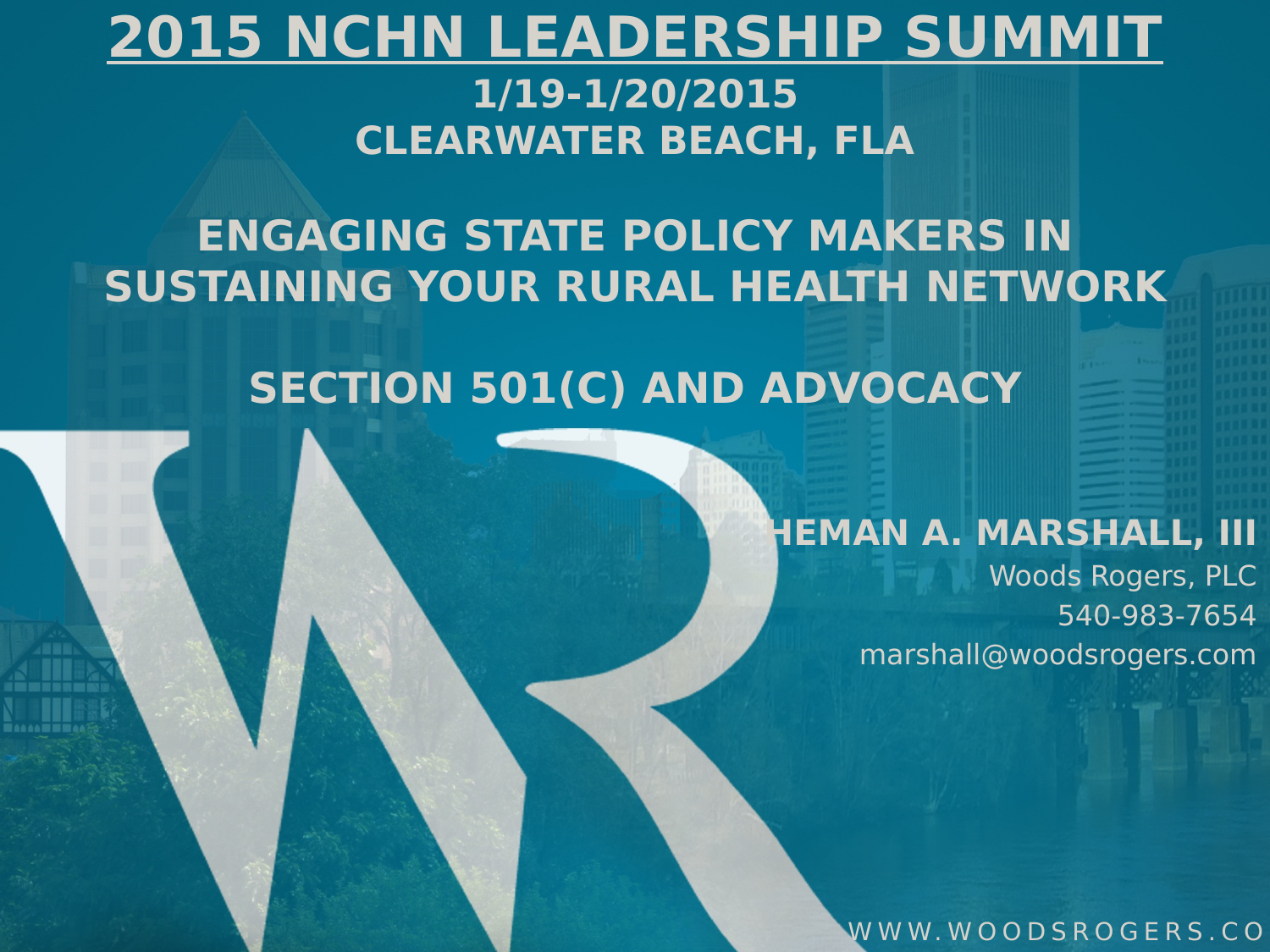

# 2015 NCHN Leadership Summit 1/19-1/20/2015 Clearwater beach, FLA Engaging State Policy Makers in Sustaining Your Rural Health Network Section 501(c) and Advocacy
Heman A. Marshall, III
	Woods Rogers, PLC
540-983-7654
marshall@woodsrogers.com